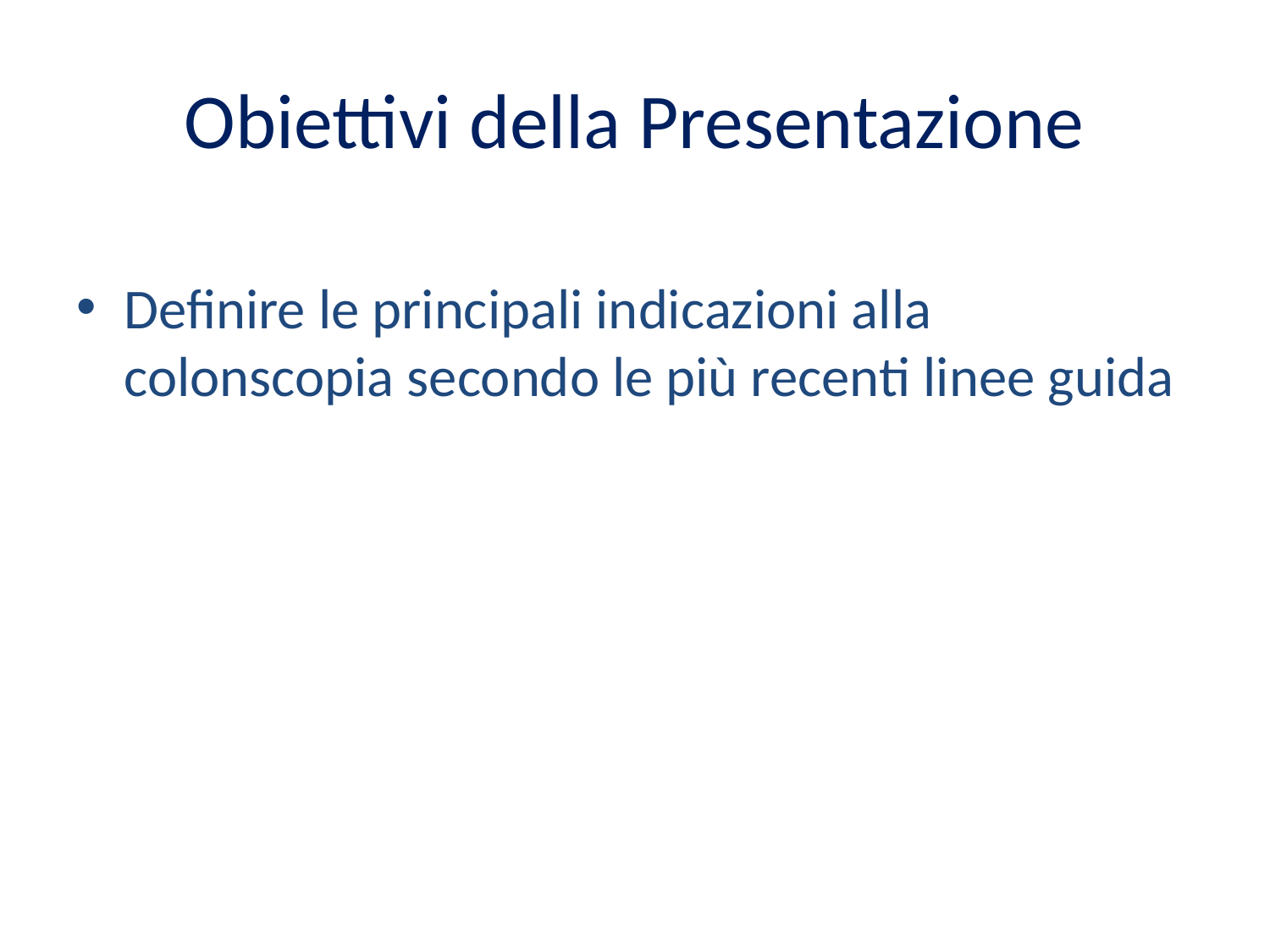

# Obiettivi della Presentazione
Definire le principali indicazioni alla colonscopia secondo le più recenti linee guida